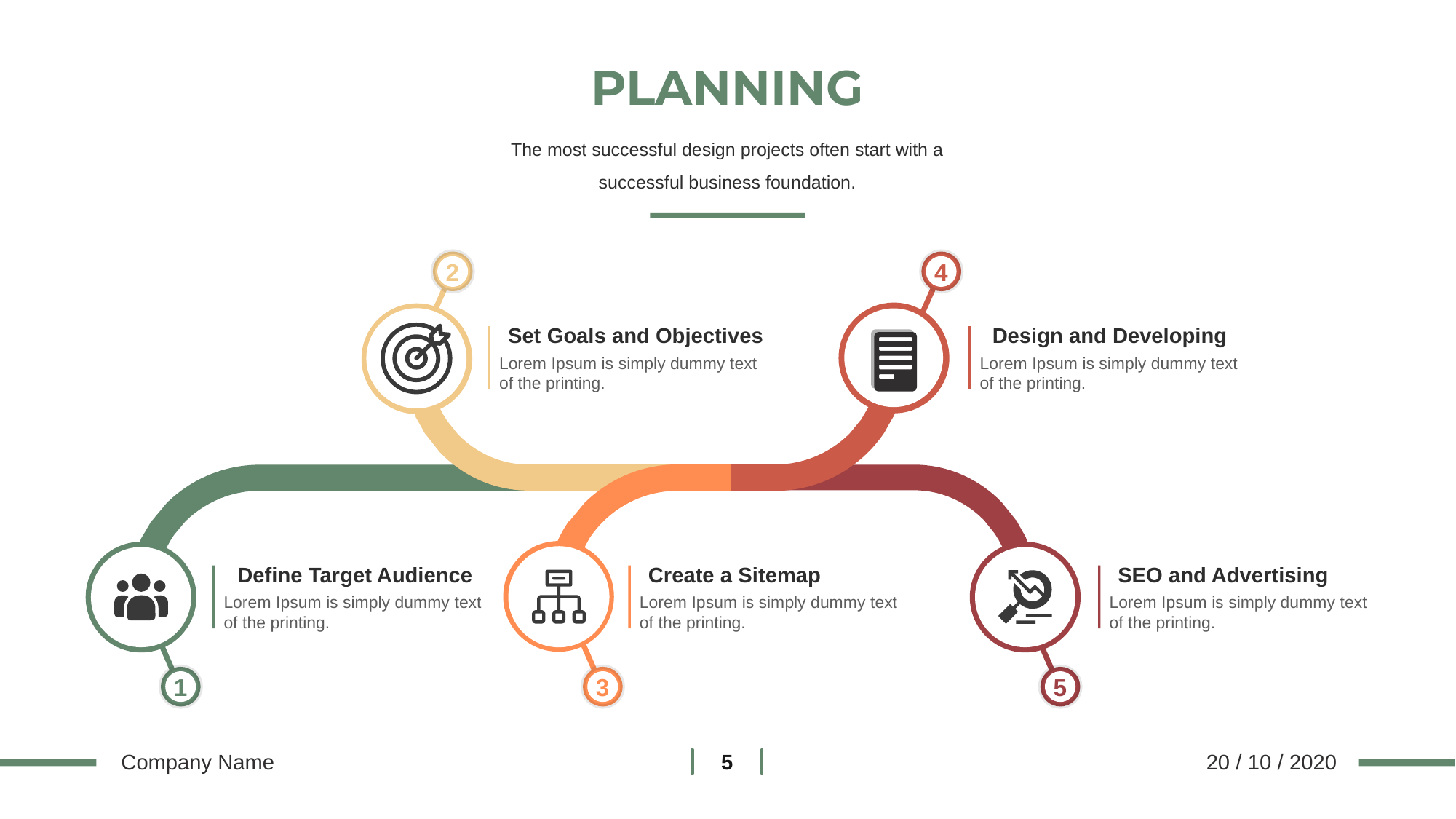

PLANNING
The most successful design projects often start with a successful business foundation.

2

4

Set Goals and Objectives
Lorem Ipsum is simply dummy text of the printing.

Design and Developing
Lorem Ipsum is simply dummy text of the printing.

Define Target Audience
Lorem Ipsum is simply dummy text of the printing.

Create a Sitemap
Lorem Ipsum is simply dummy text of the printing.

SEO and Advertising
Lorem Ipsum is simply dummy text of the printing.

1

3

5
Company Name
20 / 10 / 2020